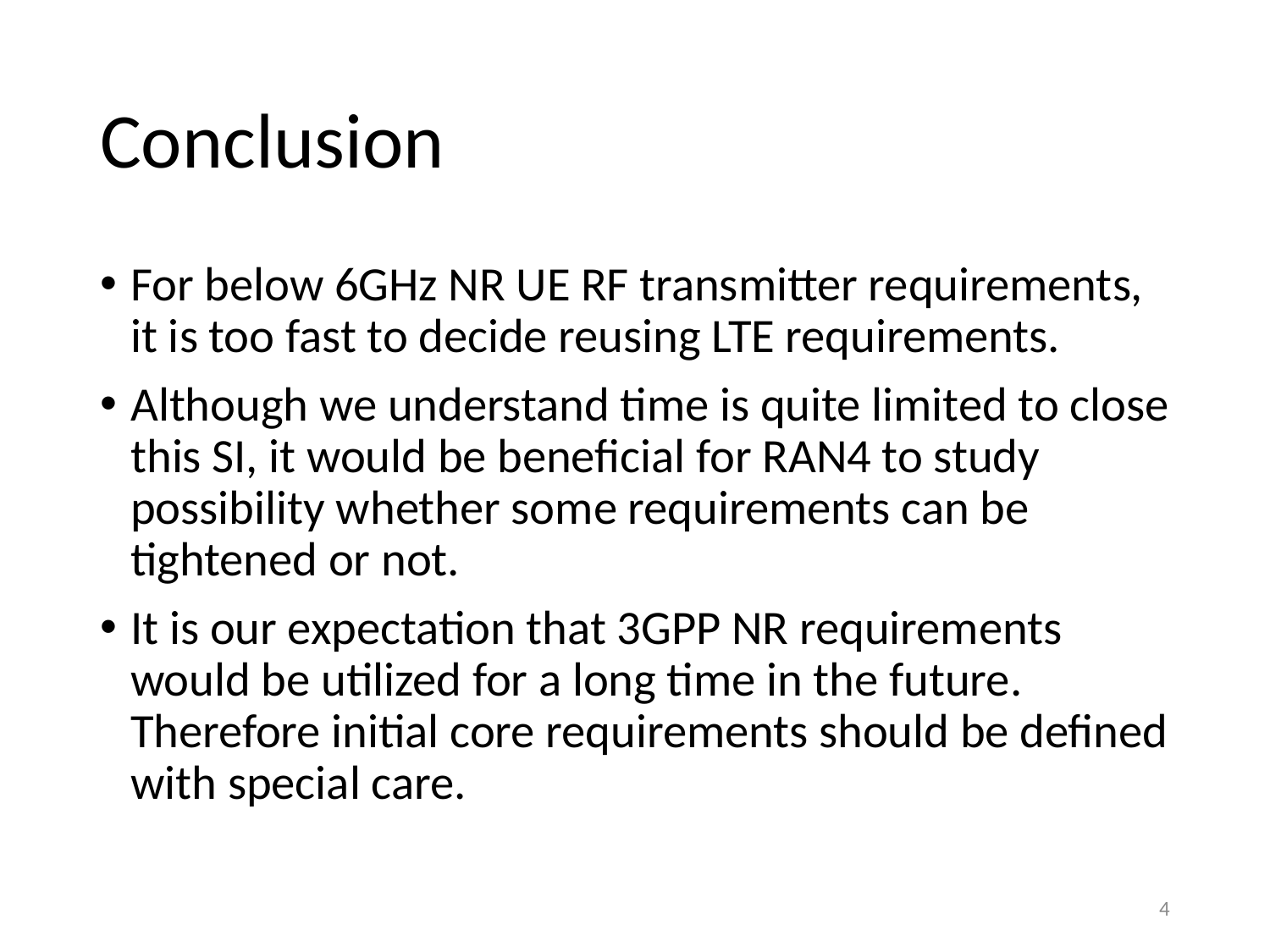

# Conclusion
For below 6GHz NR UE RF transmitter requirements, it is too fast to decide reusing LTE requirements.
Although we understand time is quite limited to close this SI, it would be beneficial for RAN4 to study possibility whether some requirements can be tightened or not.
It is our expectation that 3GPP NR requirements would be utilized for a long time in the future.  Therefore initial core requirements should be defined with special care.
4